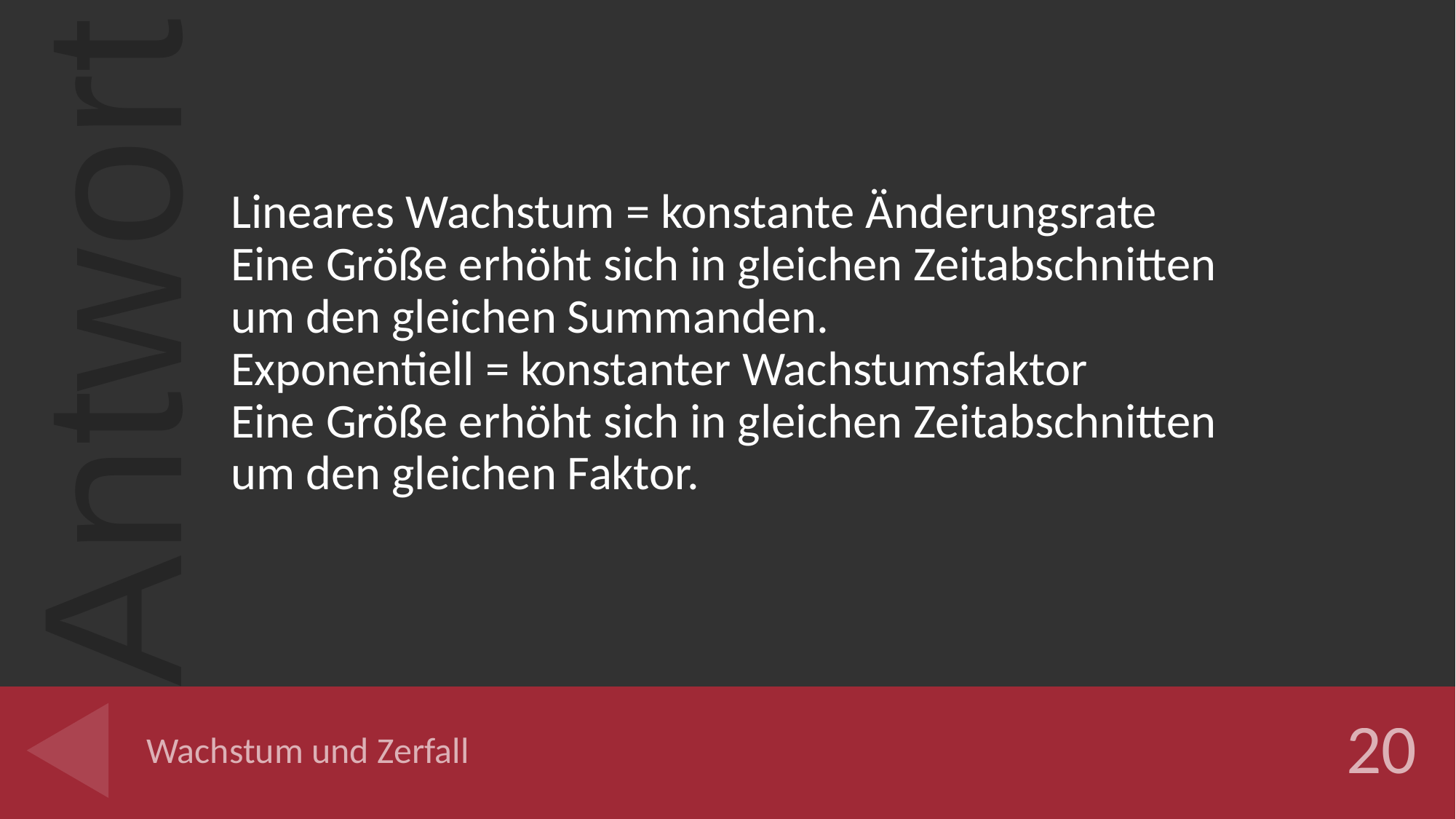

Lineares Wachstum = konstante Änderungsrate
Eine Größe erhöht sich in gleichen Zeitabschnitten um den gleichen Summanden.
Exponentiell = konstanter Wachstumsfaktor
Eine Größe erhöht sich in gleichen Zeitabschnitten um den gleichen Faktor.
# Wachstum und Zerfall
20